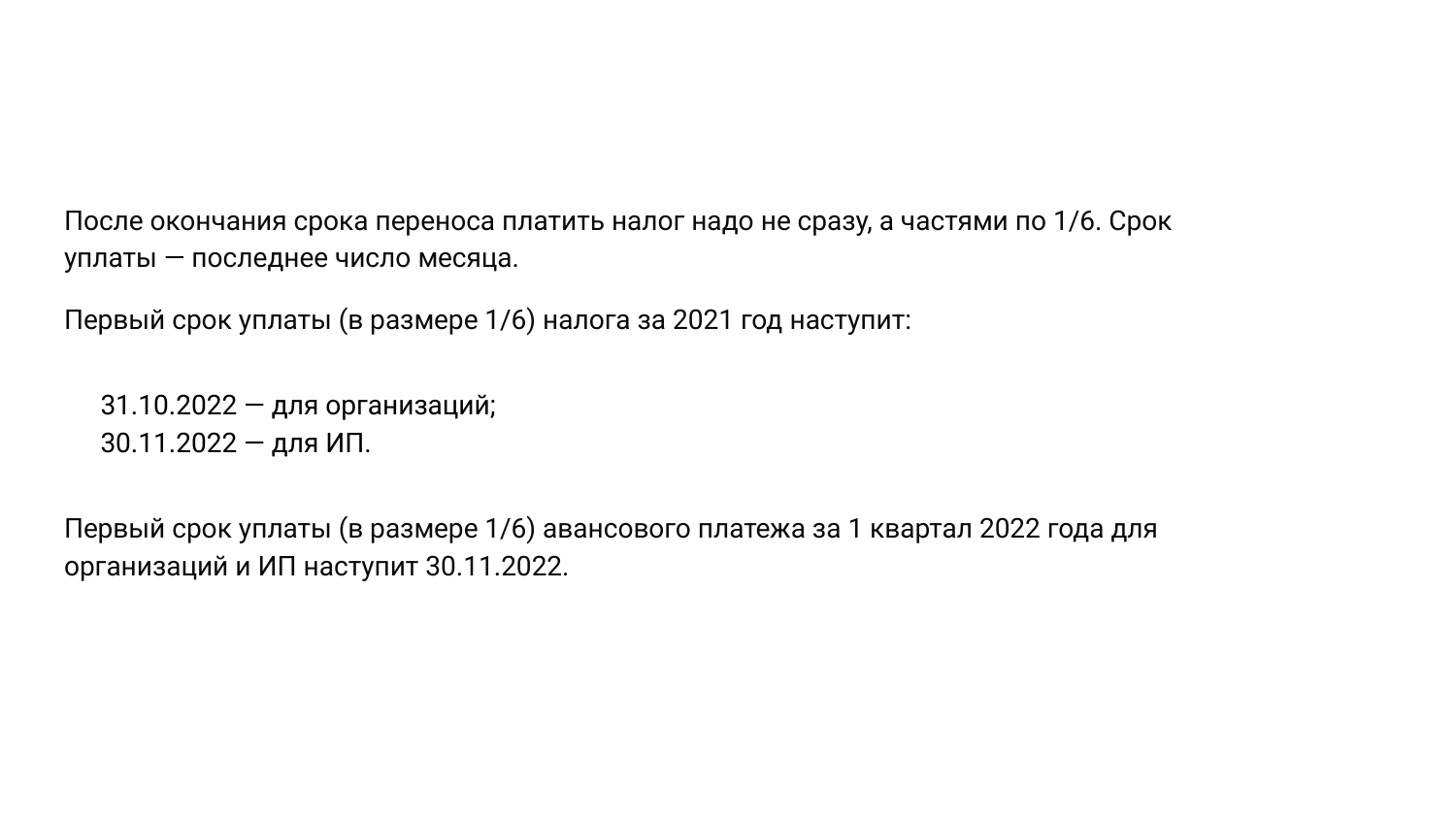

#
После окончания срока переноса платить налог надо не сразу, а частями по 1/6. Срок уплаты — последнее число месяца.
Первый срок уплаты (в размере 1/6) налога за 2021 год наступит:
31.10.2022 — для организаций;
30.11.2022 — для ИП.
Первый срок уплаты (в размере 1/6) авансового платежа за 1 квартал 2022 года для организаций и ИП наступит 30.11.2022.